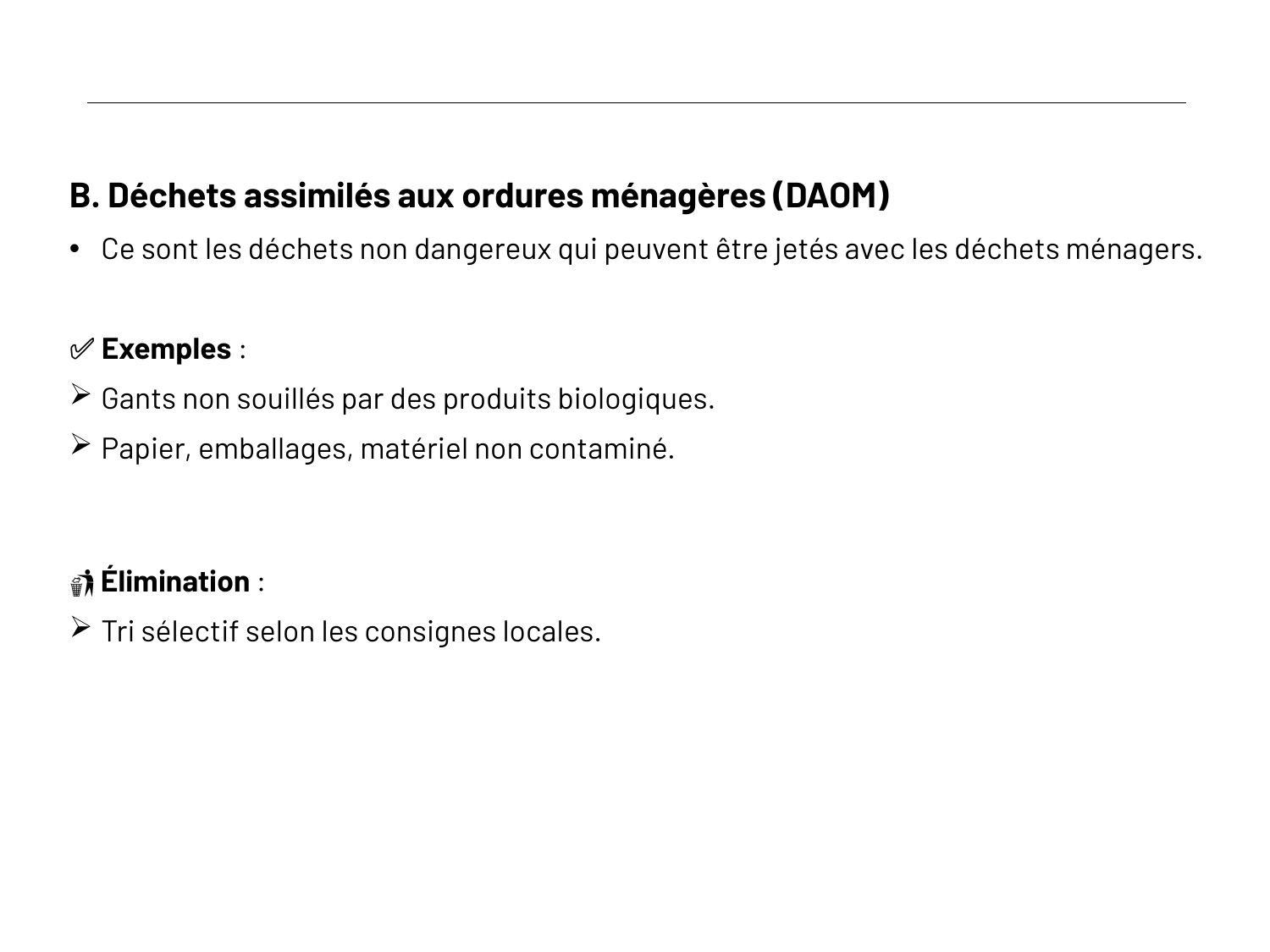

35
B. Déchets assimilés aux ordures ménagères (DAOM)
Ce sont les déchets non dangereux qui peuvent être jetés avec les déchets ménagers.

✅ Exemples :
Gants non souillés par des produits biologiques.
Papier, emballages, matériel non contaminé.

🚮 Élimination :
Tri sélectif selon les consignes locales.